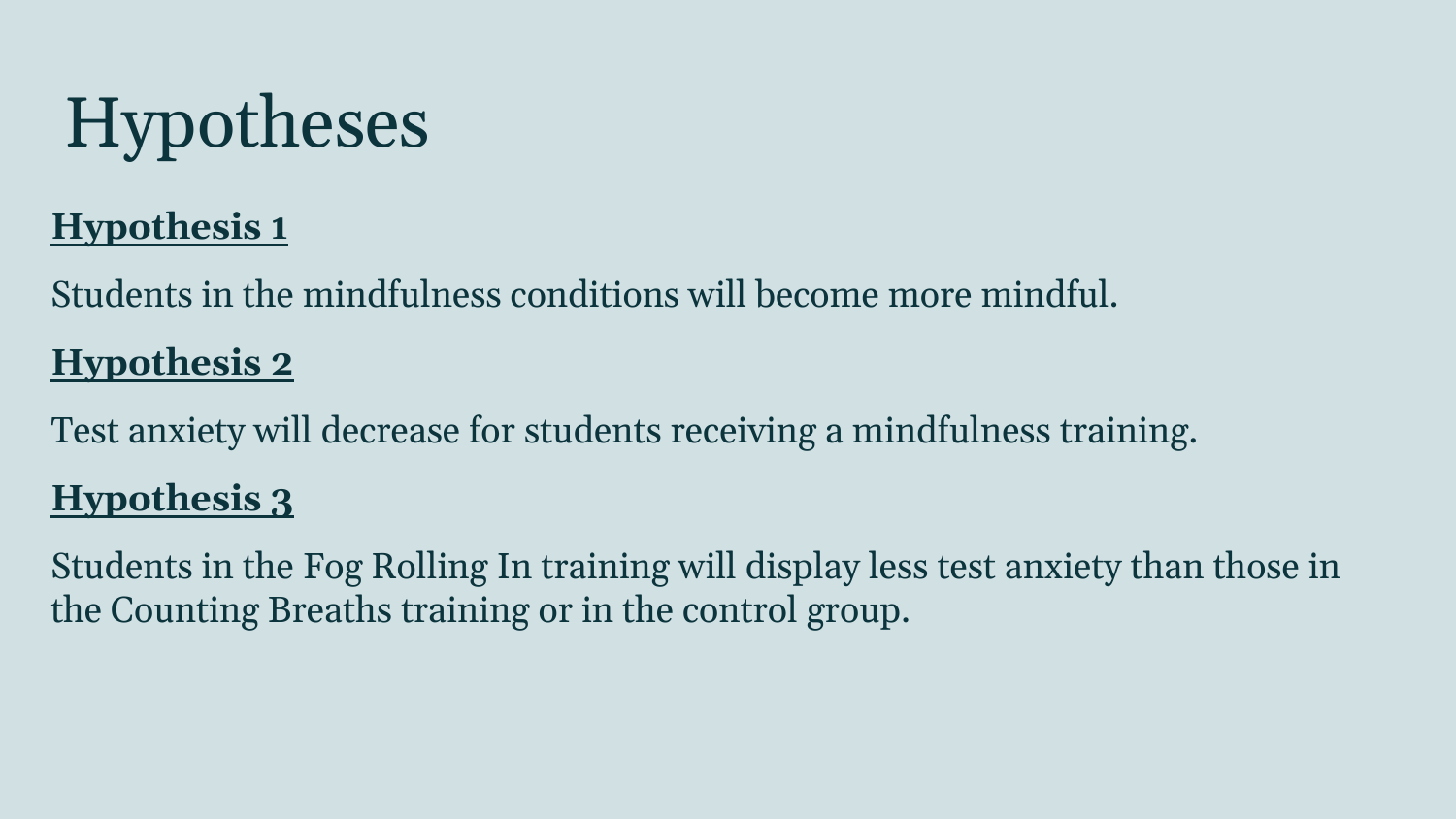

# Hypotheses
Hypothesis 1
Students in the mindfulness conditions will become more mindful.
Hypothesis 2
Test anxiety will decrease for students receiving a mindfulness training.
Hypothesis 3
Students in the Fog Rolling In training will display less test anxiety than those in the Counting Breaths training or in the control group.